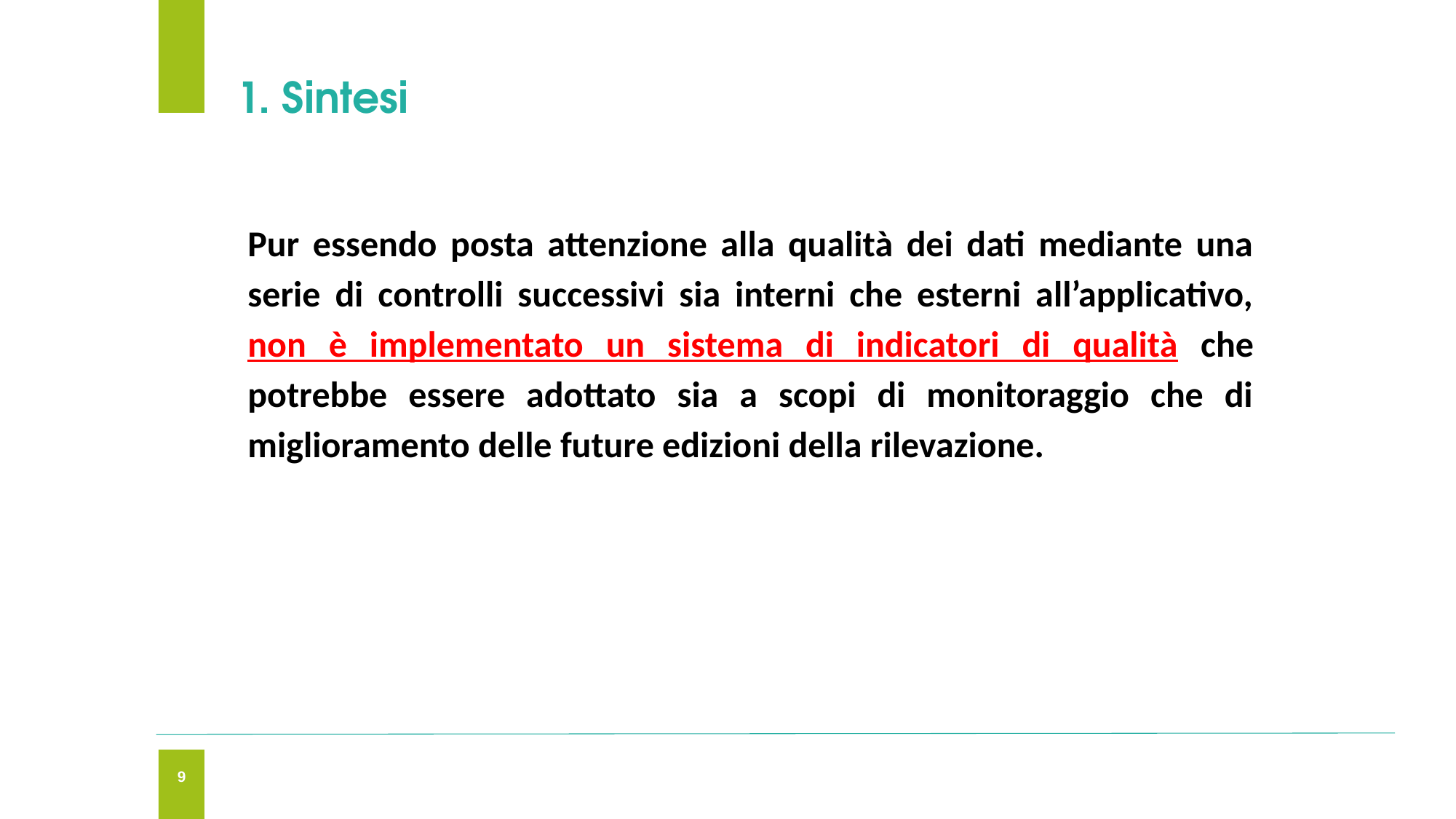

# 1. Sintesi
Pur essendo posta attenzione alla qualità dei dati mediante una serie di controlli successivi sia interni che esterni all’applicativo, non è implementato un sistema di indicatori di qualità che potrebbe essere adottato sia a scopi di monitoraggio che di miglioramento delle future edizioni della rilevazione.
9